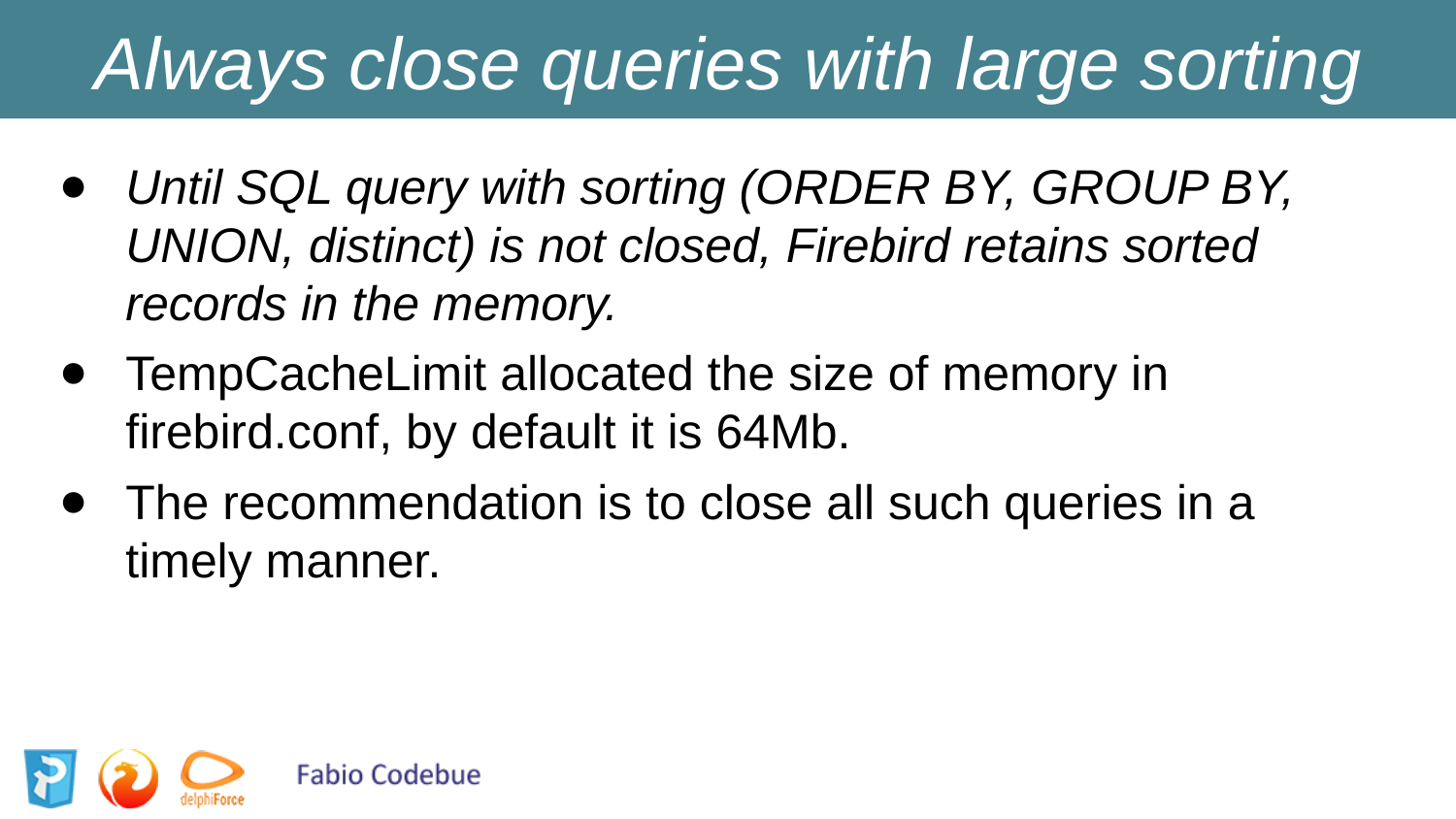

Always close queries with large sorting
Until SQL query with sorting (ORDER BY, GROUP BY, UNION, distinct) is not closed, Firebird retains sorted records in the memory.
TempCacheLimit allocated the size of memory in firebird.conf, by default it is 64Mb.
The recommendation is to close all such queries in a timely manner.